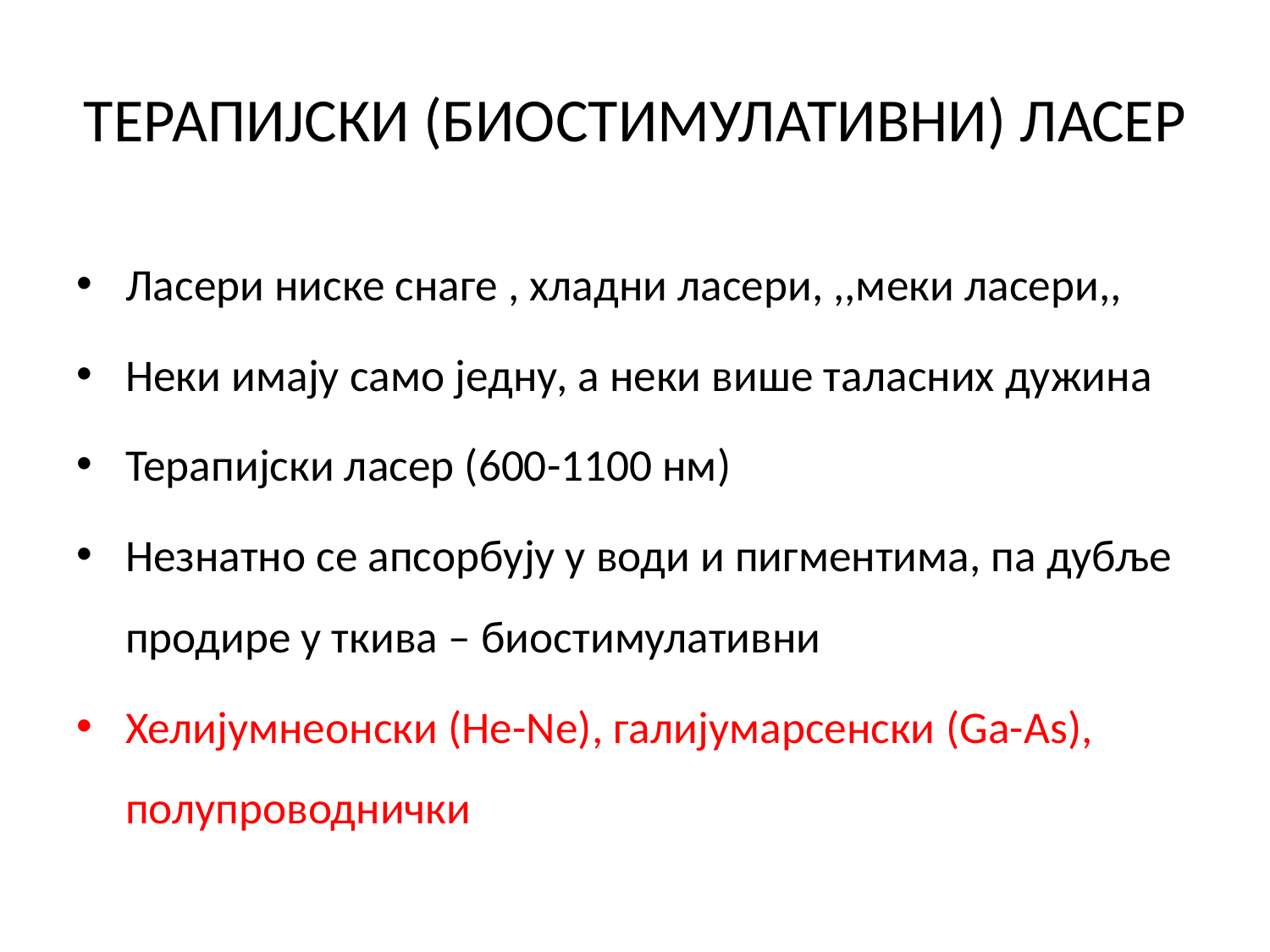

# ТЕРАПИЈСКИ (БИОСТИМУЛАТИВНИ) ЛАСЕР
Ласери ниске снаге , хладни ласери, ,,меки ласери,,
Неки имају само једну, а неки више таласних дужина
Терапијски ласер (600-1100 нм)
Незнатно се апсорбују у води и пигментима, па дубље продире у ткива – биостимулативни
Хелијумнеонски (He-Ne), галијумарсенски (Ga-As), полупроводнички